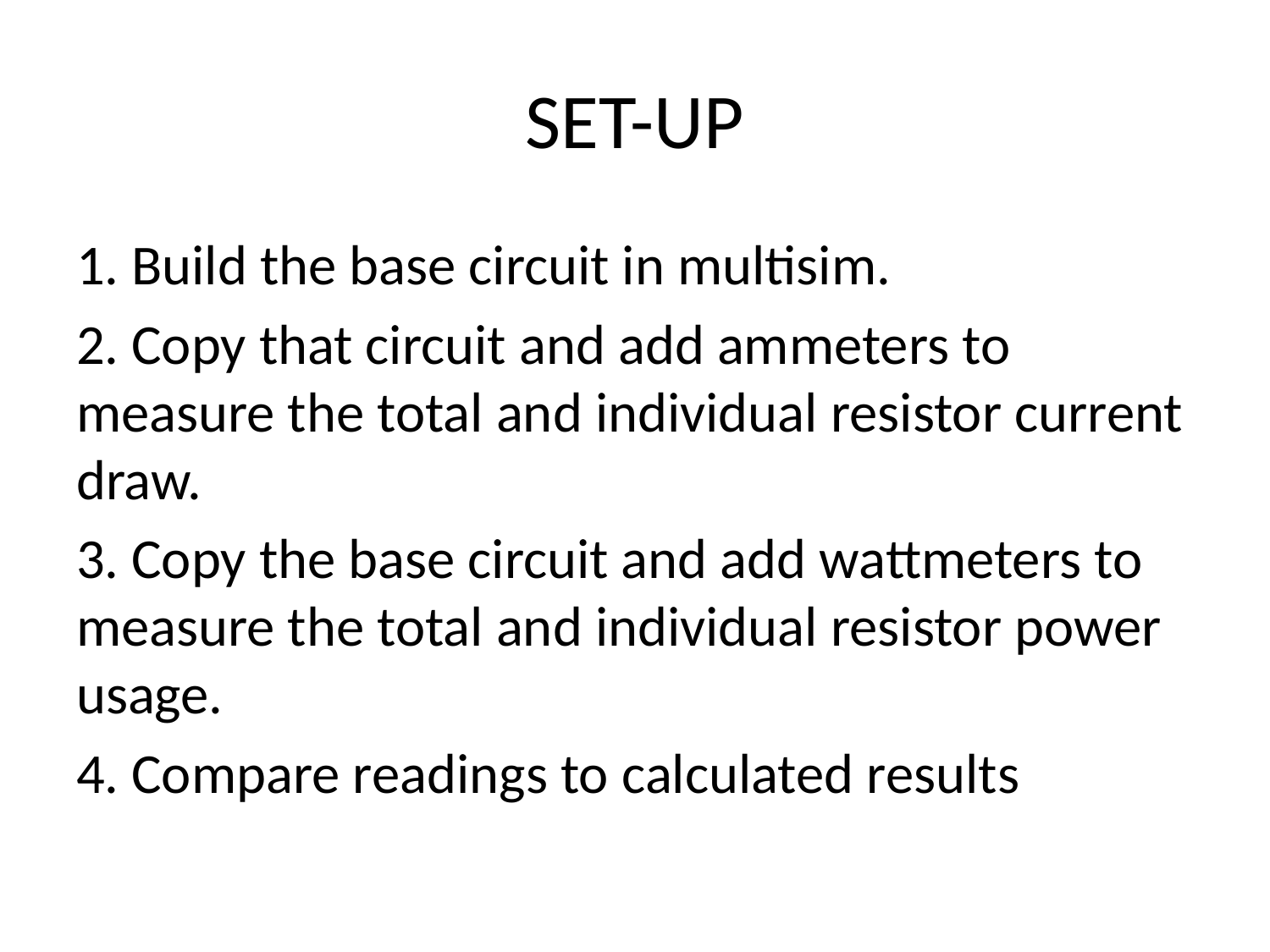

# SET-UP
1. Build the base circuit in multisim.
2. Copy that circuit and add ammeters to measure the total and individual resistor current draw.
3. Copy the base circuit and add wattmeters to measure the total and individual resistor power usage.
4. Compare readings to calculated results